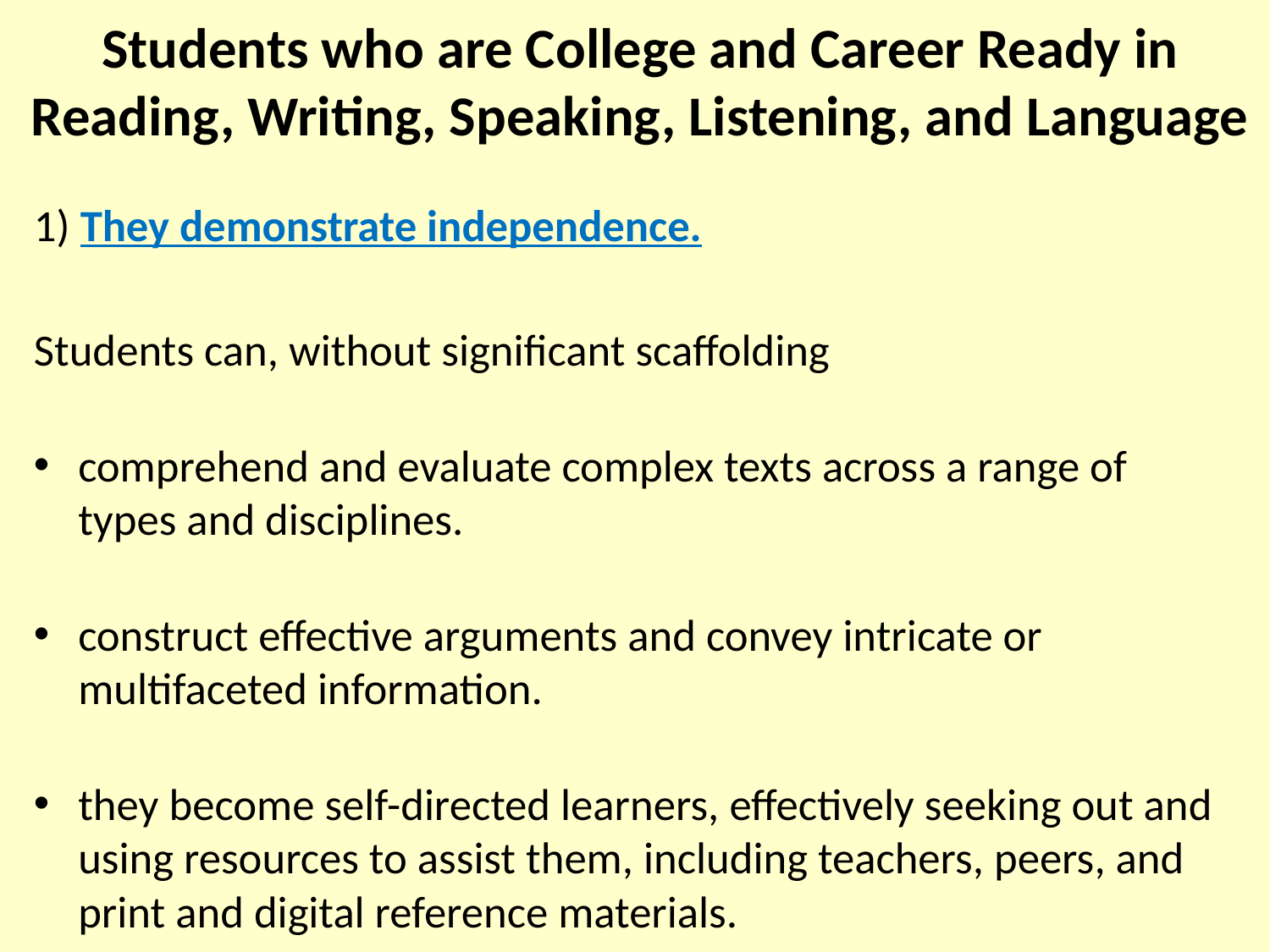

# Students who are College and Career Ready in Reading, Writing, Speaking, Listening, and Language
1) They demonstrate independence.

Students can, without significant scaffolding
comprehend and evaluate complex texts across a range of types and disciplines.
construct effective arguments and convey intricate or multifaceted information.
they become self-directed learners, effectively seeking out and using resources to assist them, including teachers, peers, and print and digital reference materials.